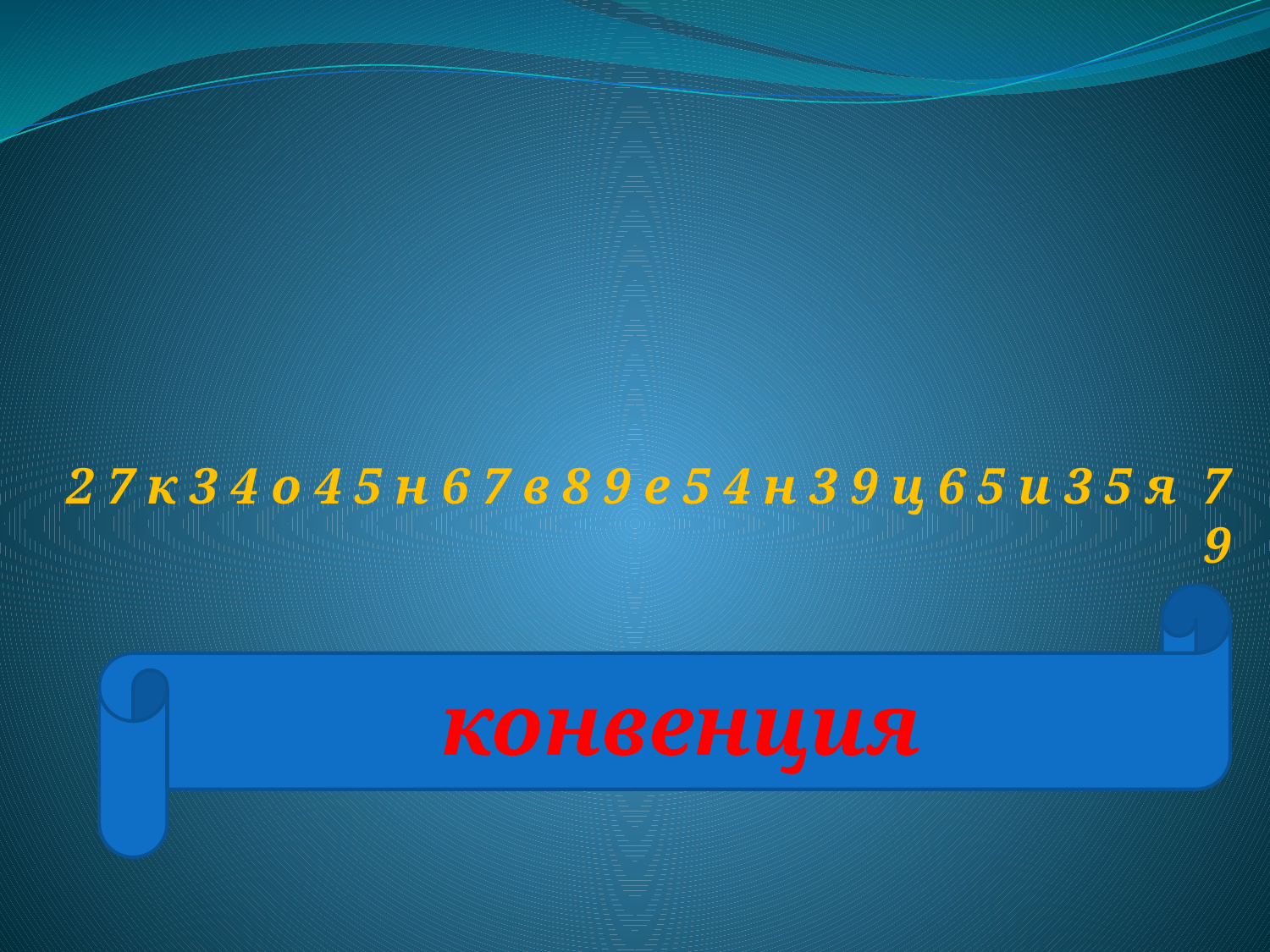

#
2 7 к 3 4 о 4 5 н 6 7 в 8 9 е 5 4 н 3 9 ц 6 5 и 3 5 я  7 9

конвенция